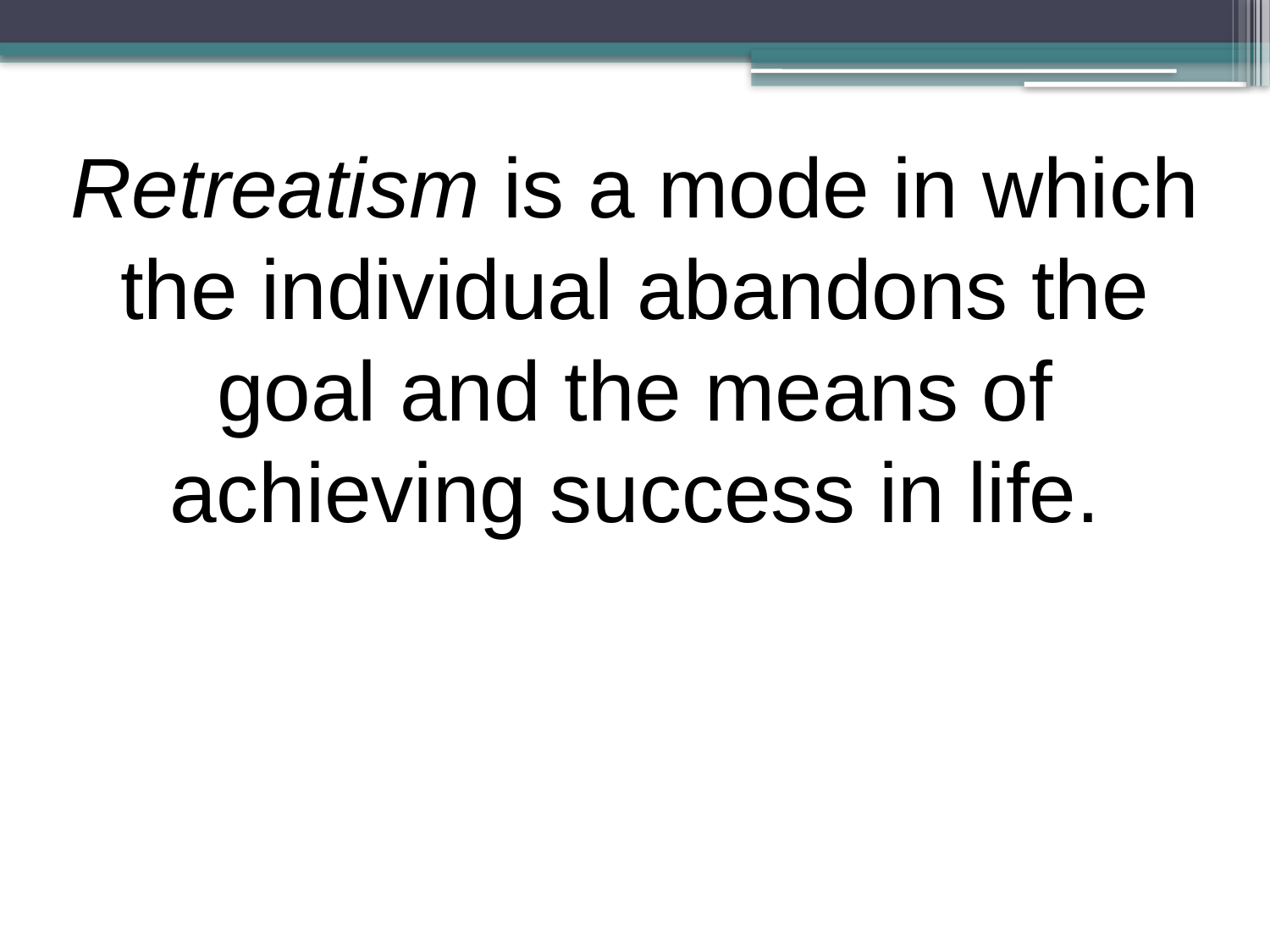

Retreatism is a mode in which the individual abandons the goal and the means of achieving success in life.